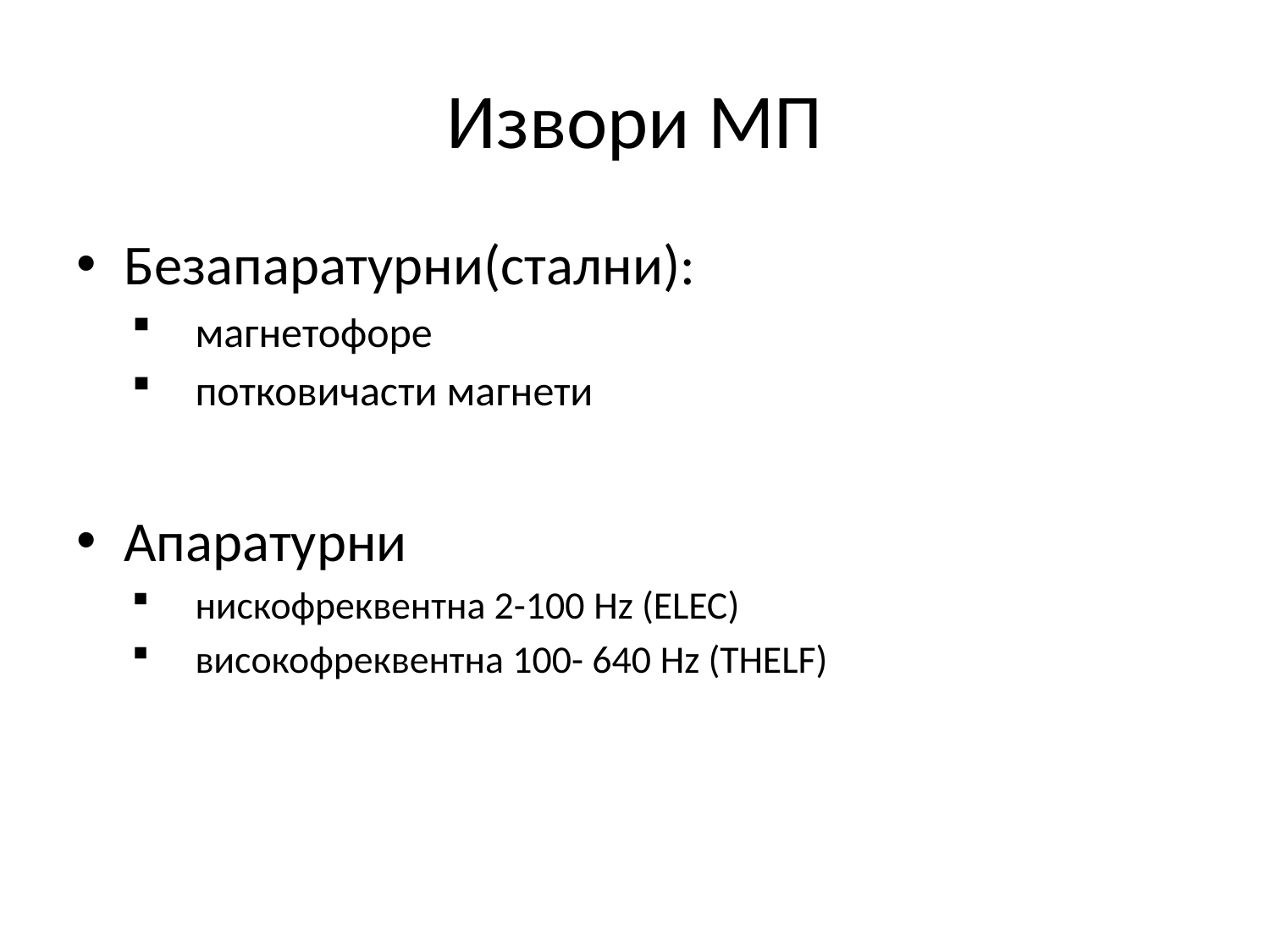

# Извори МП
Безапаратурни(стални):
магнетофоре
потковичасти магнети

Апаратурни
нискофреквентна 2-100 Hz (ELEC)
високофреквентна 100- 640 Hz (THELF)